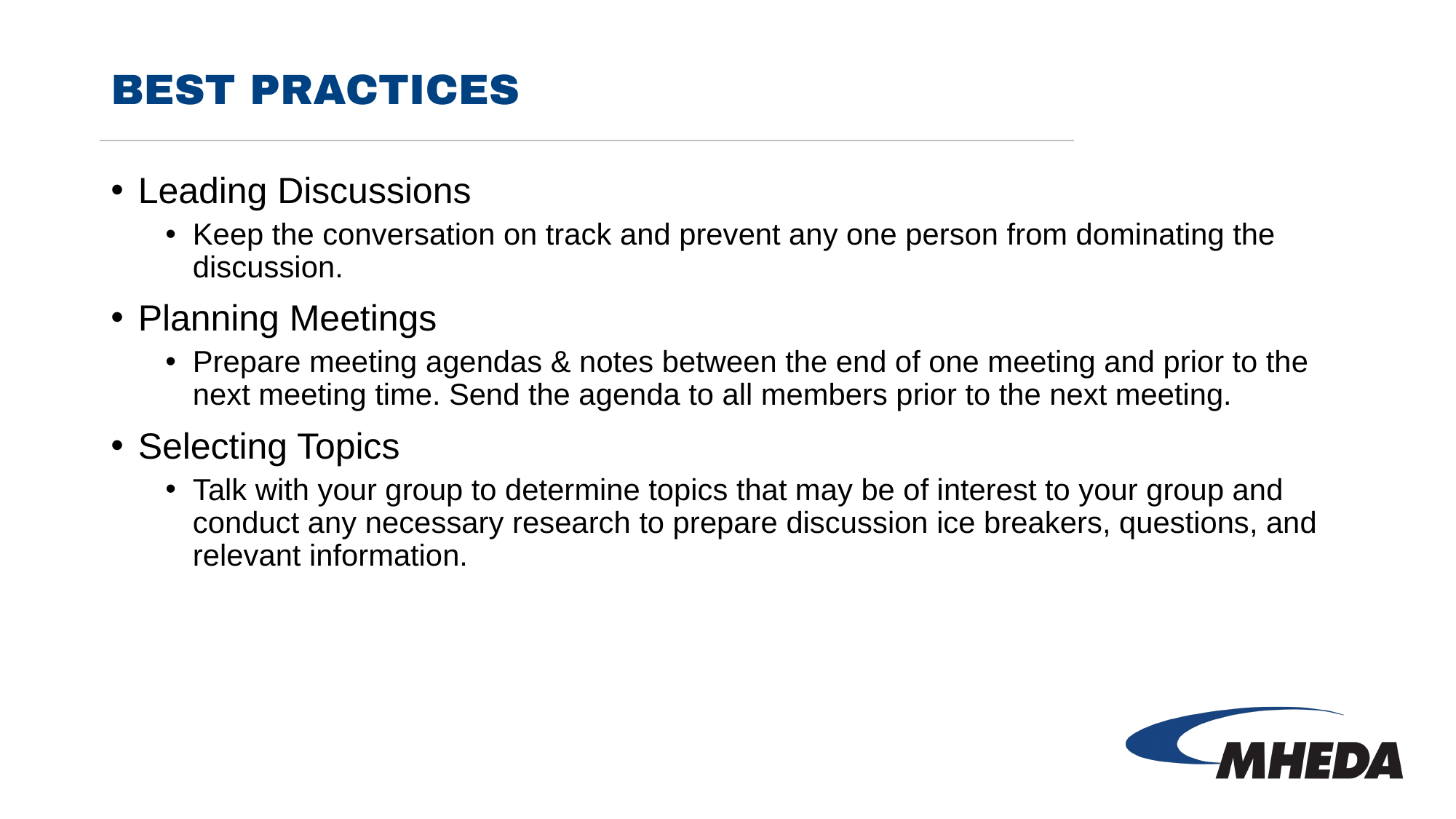

# Best practices
Leading Discussions
Keep the conversation on track and prevent any one person from dominating the discussion.
Planning Meetings
Prepare meeting agendas & notes between the end of one meeting and prior to the next meeting time. Send the agenda to all members prior to the next meeting.
Selecting Topics
Talk with your group to determine topics that may be of interest to your group and conduct any necessary research to prepare discussion ice breakers, questions, and relevant information.